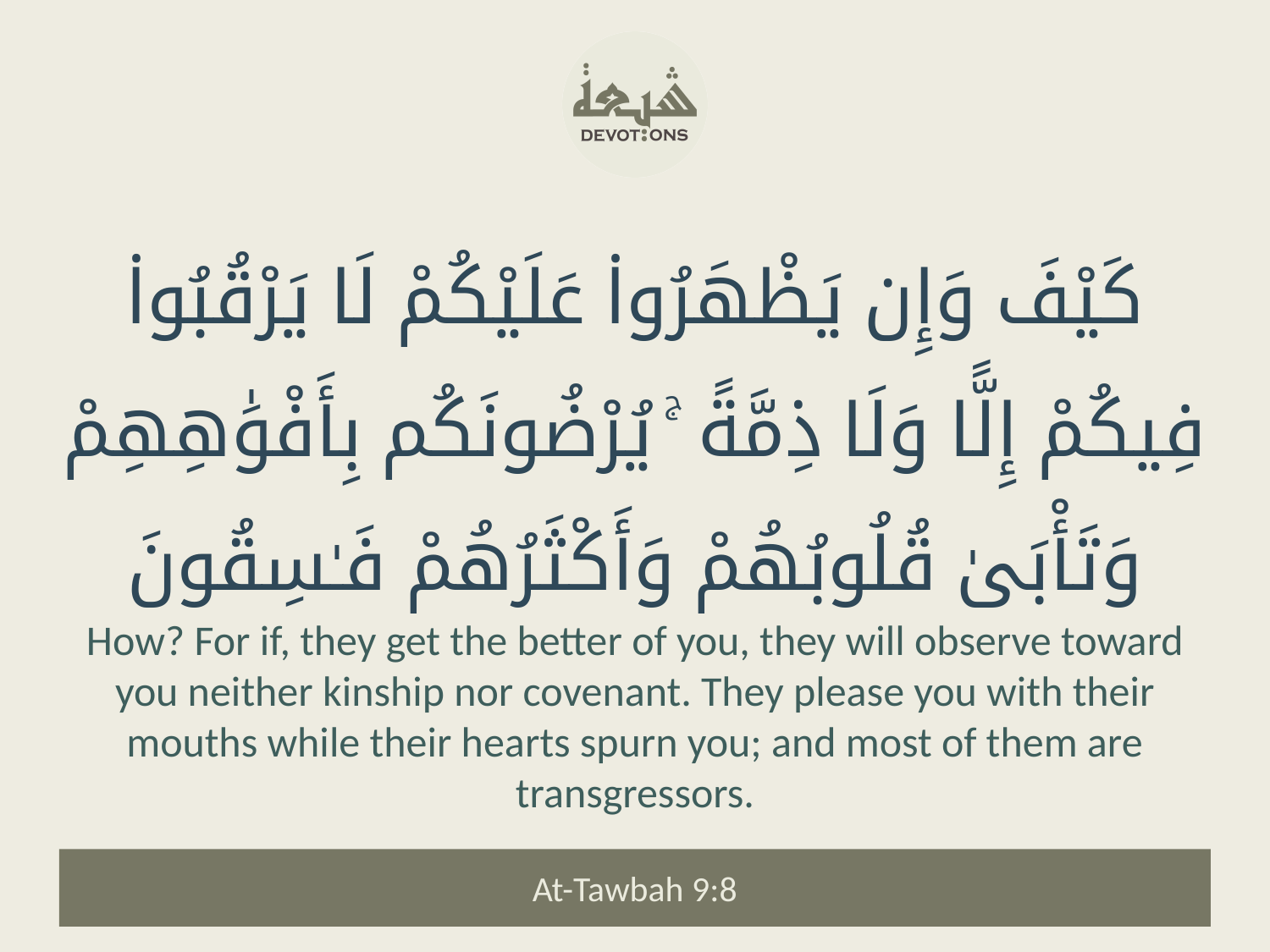

كَيْفَ وَإِن يَظْهَرُوا۟ عَلَيْكُمْ لَا يَرْقُبُوا۟ فِيكُمْ إِلًّا وَلَا ذِمَّةً ۚ يُرْضُونَكُم بِأَفْوَٰهِهِمْ وَتَأْبَىٰ قُلُوبُهُمْ وَأَكْثَرُهُمْ فَـٰسِقُونَ
How? For if, they get the better of you, they will observe toward you neither kinship nor covenant. They please you with their mouths while their hearts spurn you; and most of them are transgressors.
At-Tawbah 9:8